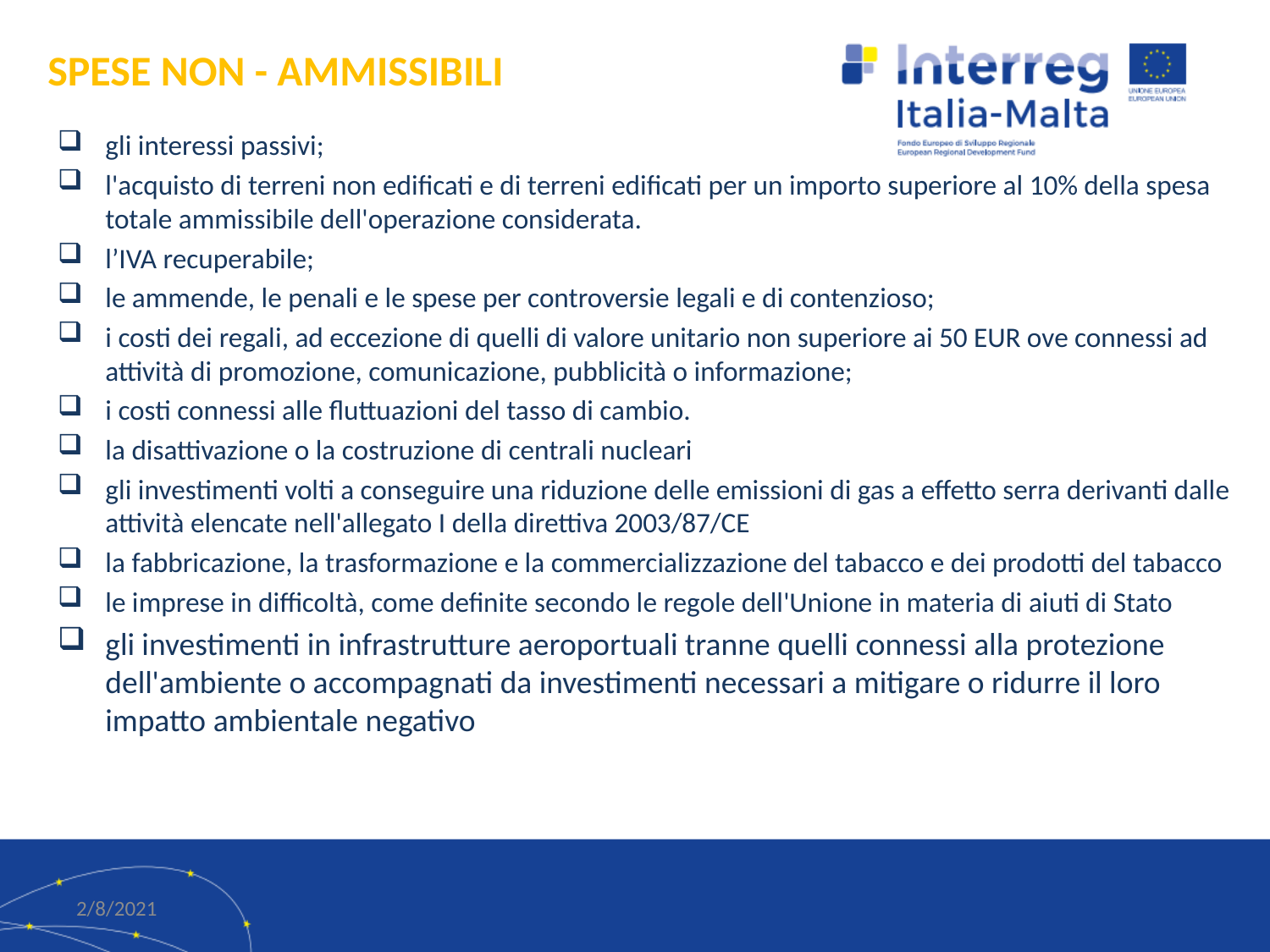

# SPESE NON - AMMISSIBILI
gli interessi passivi;
l'acquisto di terreni non edificati e di terreni edificati per un importo superiore al 10% della spesa totale ammissibile dell'operazione considerata.
l’IVA recuperabile;
le ammende, le penali e le spese per controversie legali e di contenzioso;
i costi dei regali, ad eccezione di quelli di valore unitario non superiore ai 50 EUR ove connessi ad attività di promozione, comunicazione, pubblicità o informazione;
i costi connessi alle fluttuazioni del tasso di cambio.
la disattivazione o la costruzione di centrali nucleari
gli investimenti volti a conseguire una riduzione delle emissioni di gas a effetto serra derivanti dalle attività elencate nell'allegato I della direttiva 2003/87/CE
la fabbricazione, la trasformazione e la commercializzazione del tabacco e dei prodotti del tabacco
le imprese in difficoltà, come definite secondo le regole dell'Unione in materia di aiuti di Stato
gli investimenti in infrastrutture aeroportuali tranne quelli connessi alla protezione dell'ambiente o accompagnati da investimenti necessari a mitigare o ridurre il loro impatto ambientale negativo

2/8/2021

23